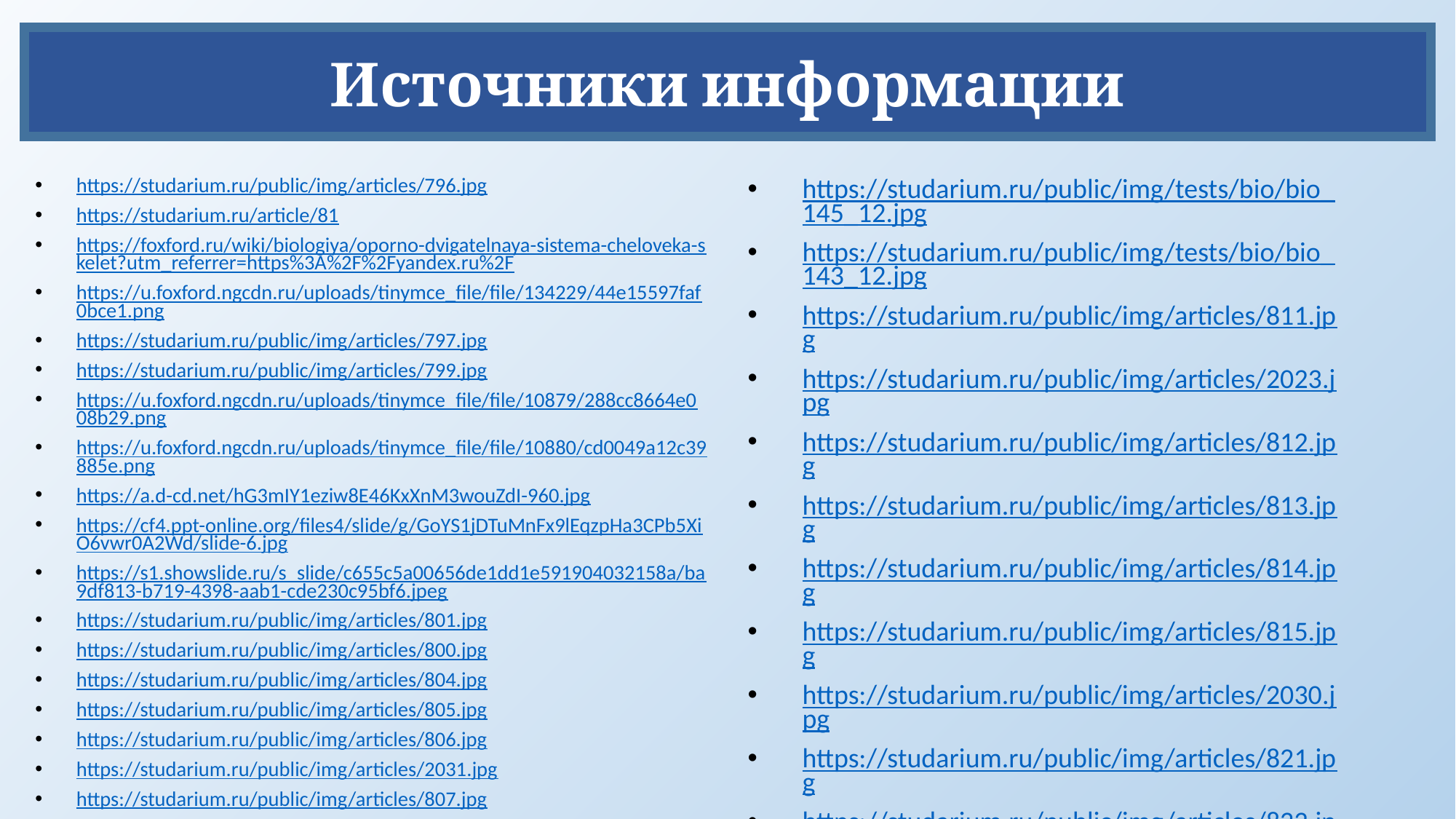

Источники информации
https://studarium.ru/public/img/articles/796.jpg
https://studarium.ru/article/81
https://foxford.ru/wiki/biologiya/oporno-dvigatelnaya-sistema-cheloveka-skelet?utm_referrer=https%3A%2F%2Fyandex.ru%2F
https://u.foxford.ngcdn.ru/uploads/tinymce_file/file/134229/44e15597faf0bce1.png
https://studarium.ru/public/img/articles/797.jpg
https://studarium.ru/public/img/articles/799.jpg
https://u.foxford.ngcdn.ru/uploads/tinymce_file/file/10879/288cc8664e008b29.png
https://u.foxford.ngcdn.ru/uploads/tinymce_file/file/10880/cd0049a12c39885e.png
https://a.d-cd.net/hG3mIY1eziw8E46KxXnM3wouZdI-960.jpg
https://cf4.ppt-online.org/files4/slide/g/GoYS1jDTuMnFx9lEqzpHa3CPb5XiO6vwr0A2Wd/slide-6.jpg
https://s1.showslide.ru/s_slide/c655c5a00656de1dd1e591904032158a/ba9df813-b719-4398-aab1-cde230c95bf6.jpeg
https://studarium.ru/public/img/articles/801.jpg
https://studarium.ru/public/img/articles/800.jpg
https://studarium.ru/public/img/articles/804.jpg
https://studarium.ru/public/img/articles/805.jpg
https://studarium.ru/public/img/articles/806.jpg
https://studarium.ru/public/img/articles/2031.jpg
https://studarium.ru/public/img/articles/807.jpg
https://studarium.ru/public/img/articles/808.jpg
https://studarium.ru/public/img/articles/809.jpg
https://studarium.ru/public/img/tests/bio/bio_64_16.jpg

https://studarium.ru/public/img/tests/bio/bio_145_12.jpg
https://studarium.ru/public/img/tests/bio/bio_143_12.jpg
https://studarium.ru/public/img/articles/811.jpg
https://studarium.ru/public/img/articles/2023.jpg
https://studarium.ru/public/img/articles/812.jpg
https://studarium.ru/public/img/articles/813.jpg
https://studarium.ru/public/img/articles/814.jpg
https://studarium.ru/public/img/articles/815.jpg
https://studarium.ru/public/img/articles/2030.jpg
https://studarium.ru/public/img/articles/821.jpg
https://studarium.ru/public/img/articles/822.jpg
https://studarium.ru/public/img/articles/2024.jpg
https://studarium.ru/public/img/articles/2025.jpg
https://studarium.ru/public/img/articles/2026.jpg
https://studarium.ru/public/img/articles/824.jpg
https://studarium.ru/public/img/tests/bio/bio_150_13.jpg